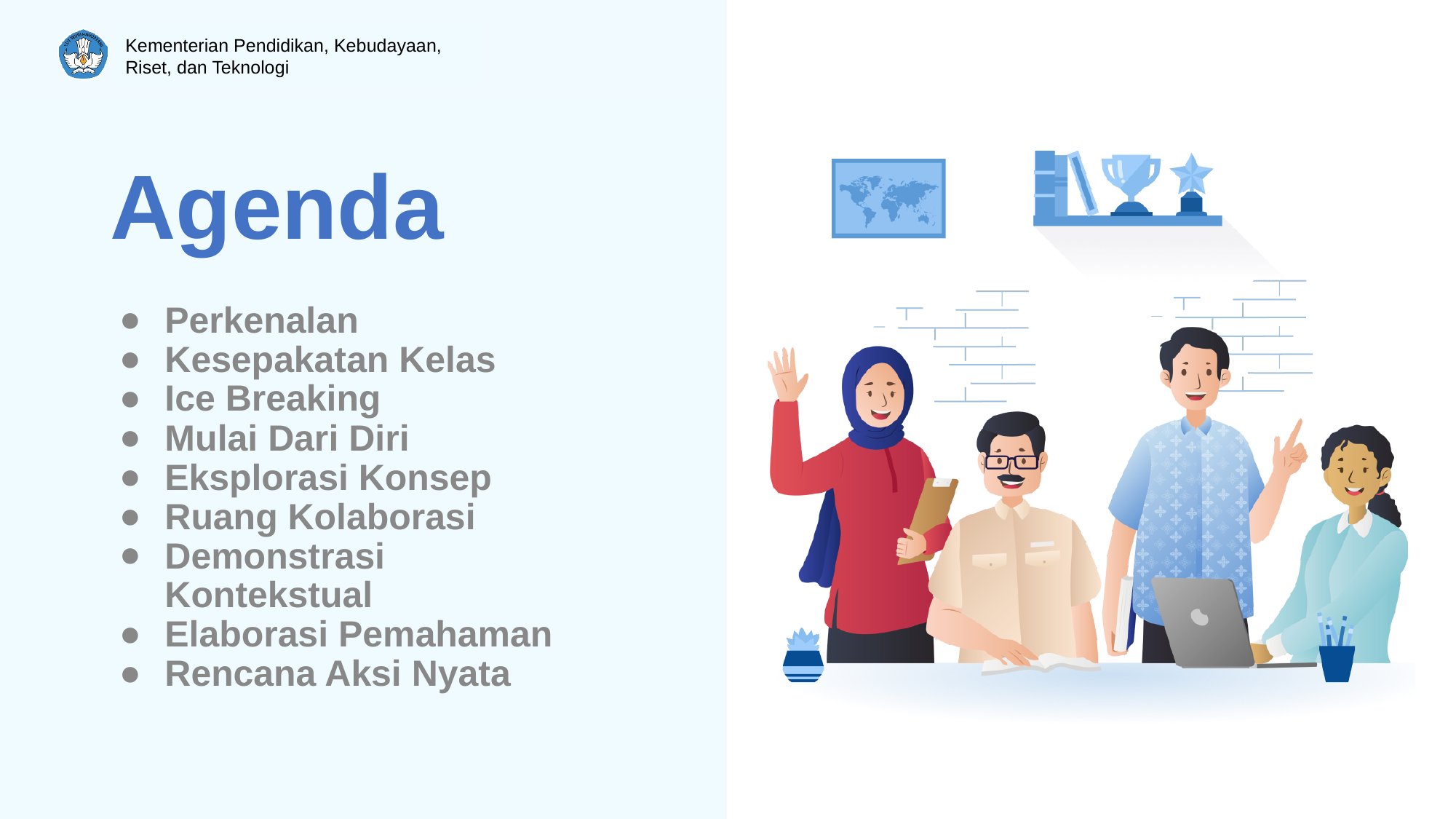

# Agenda
Perkenalan
Kesepakatan Kelas
Ice Breaking
Mulai Dari Diri
Eksplorasi Konsep
Ruang Kolaborasi
Demonstrasi Kontekstual
Elaborasi Pemahaman
Rencana Aksi Nyata